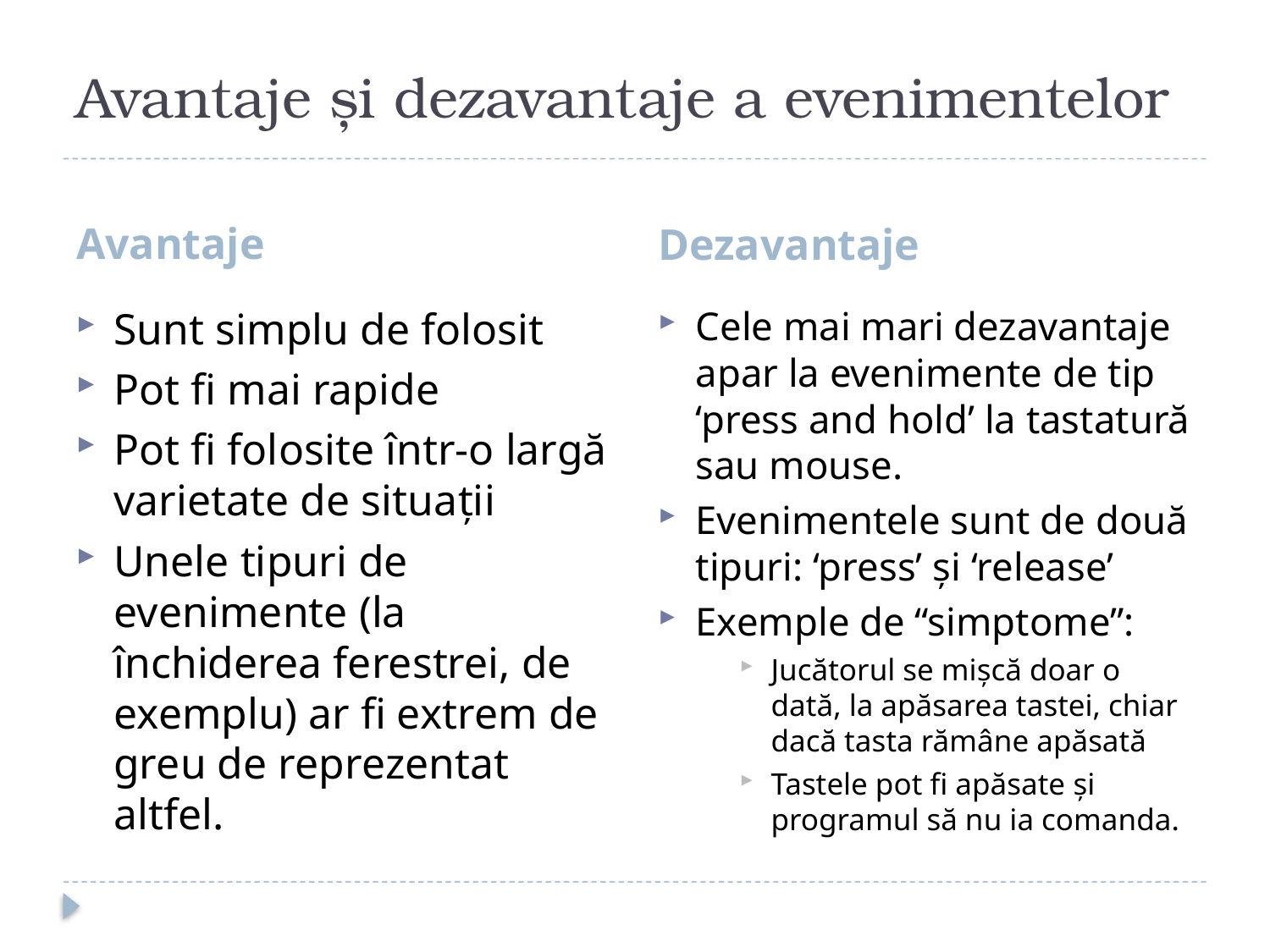

# Avantaje și dezavantaje a evenimentelor
Avantaje
Dezavantaje
Sunt simplu de folosit
Pot fi mai rapide
Pot fi folosite într-o largă varietate de situații
Unele tipuri de evenimente (la închiderea ferestrei, de exemplu) ar fi extrem de greu de reprezentat altfel.
Cele mai mari dezavantaje apar la evenimente de tip ‘press and hold’ la tastatură sau mouse.
Evenimentele sunt de două tipuri: ‘press’ și ‘release’
Exemple de “simptome”:
Jucătorul se mișcă doar o dată, la apăsarea tastei, chiar dacă tasta rămâne apăsată
Tastele pot fi apăsate și programul să nu ia comanda.